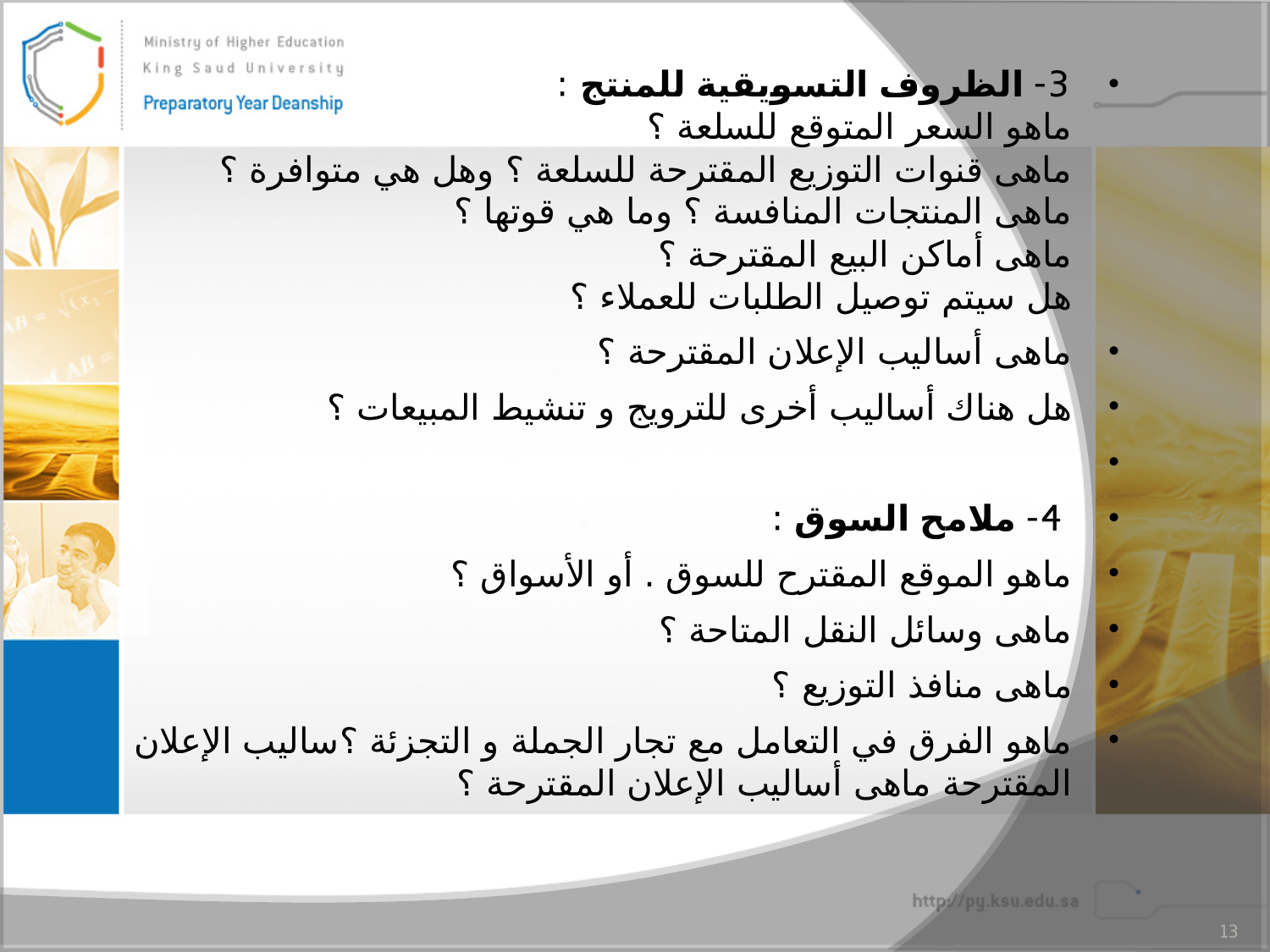

3- الظروف التسويقية للمنتج :
ماهو السعر المتوقع للسلعة ؟
ماهى قنوات التوزيع المقترحة للسلعة ؟ وهل هي متوافرة ؟
ماهى المنتجات المنافسة ؟ وما هي قوتها ؟
ماهى أماكن البيع المقترحة ؟
هل سيتم توصيل الطلبات للعملاء ؟
ماهى أساليب الإعلان المقترحة ؟
هل هناك أساليب أخرى للترويج و تنشيط المبيعات ؟

 4- ملامح السوق :
ماهو الموقع المقترح للسوق . أو الأسواق ؟
ماهى وسائل النقل المتاحة ؟
ماهى منافذ التوزيع ؟
ماهو الفرق في التعامل مع تجار الجملة و التجزئة ؟ساليب الإعلان المقترحة ماهى أساليب الإعلان المقترحة ؟

13